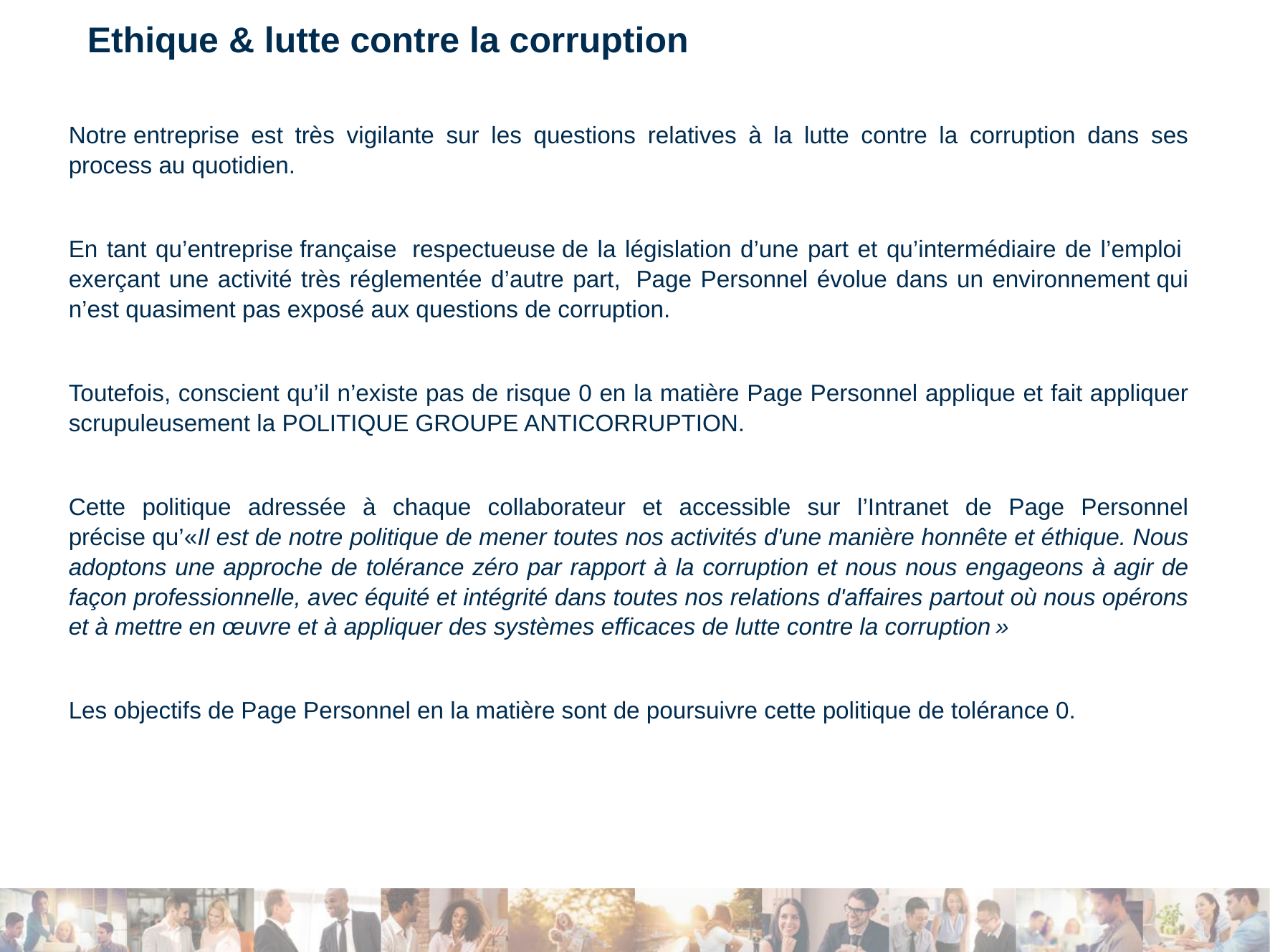

# Ethique & lutte contre la corruption
Notre entreprise est très vigilante sur les questions relatives à la lutte contre la corruption dans ses process au quotidien.

En tant qu’entreprise française  respectueuse de la législation d’une part et qu’intermédiaire de l’emploi  exerçant une activité très réglementée d’autre part,  Page Personnel évolue dans un environnement qui n’est quasiment pas exposé aux questions de corruption.

Toutefois, conscient qu’il n’existe pas de risque 0 en la matière Page Personnel applique et fait appliquer scrupuleusement la POLITIQUE GROUPE ANTICORRUPTION.

Cette politique adressée à chaque collaborateur et accessible sur l’Intranet de Page Personnel précise qu’«Il est de notre politique de mener toutes nos activités d'une manière honnête et éthique. Nous adoptons une approche de tolérance zéro par rapport à la corruption et nous nous engageons à agir de façon professionnelle, avec équité et intégrité dans toutes nos relations d'affaires partout où nous opérons et à mettre en œuvre et à appliquer des systèmes efficaces de lutte contre la corruption »

Les objectifs de Page Personnel en la matière sont de poursuivre cette politique de tolérance 0.